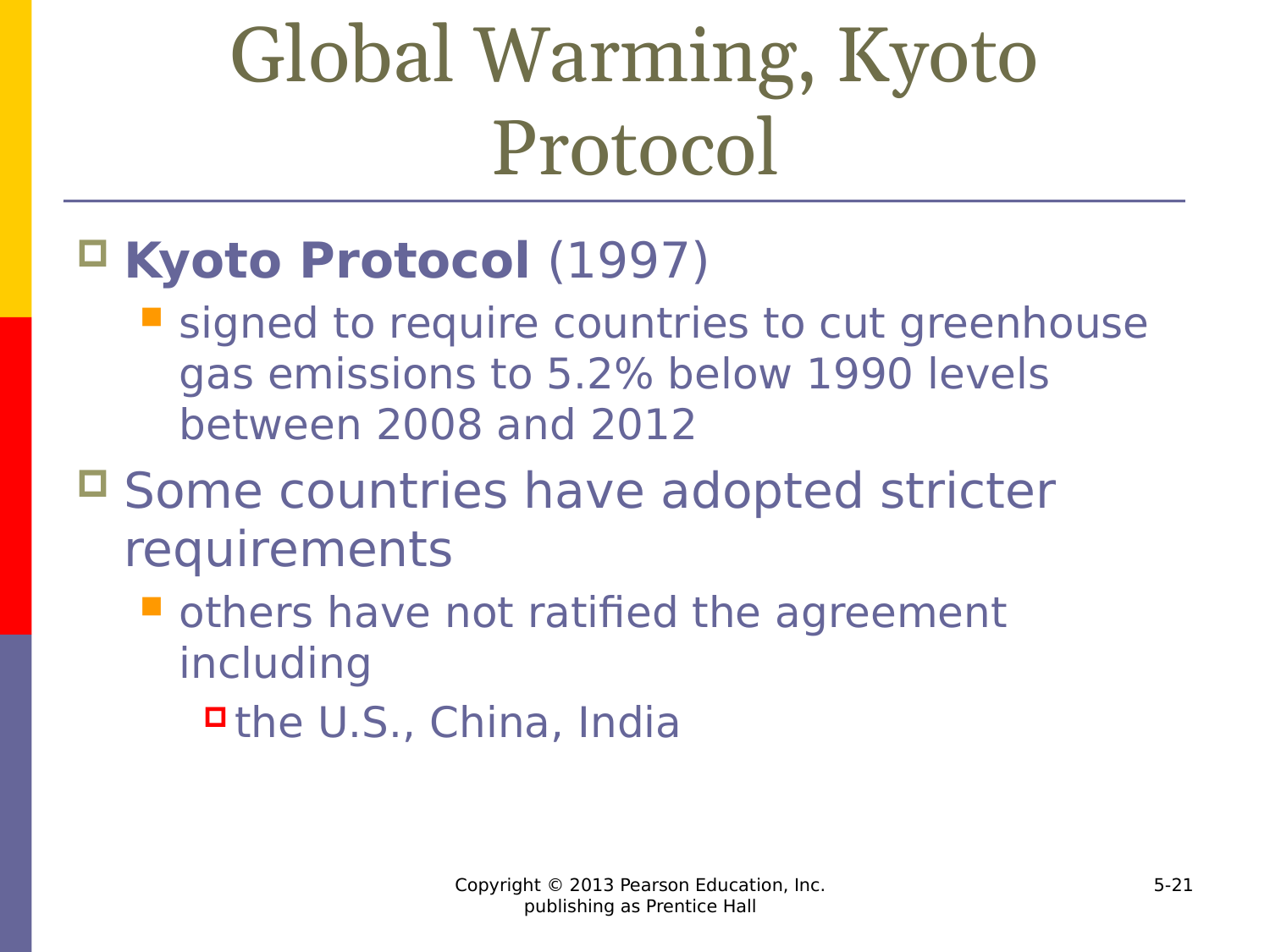

# Global Warming, Kyoto Protocol
Kyoto Protocol (1997)
signed to require countries to cut greenhouse gas emissions to 5.2% below 1990 levels between 2008 and 2012
Some countries have adopted stricter requirements
others have not ratified the agreement including
the U.S., China, India
Copyright © 2013 Pearson Education, Inc. publishing as Prentice Hall
5-21